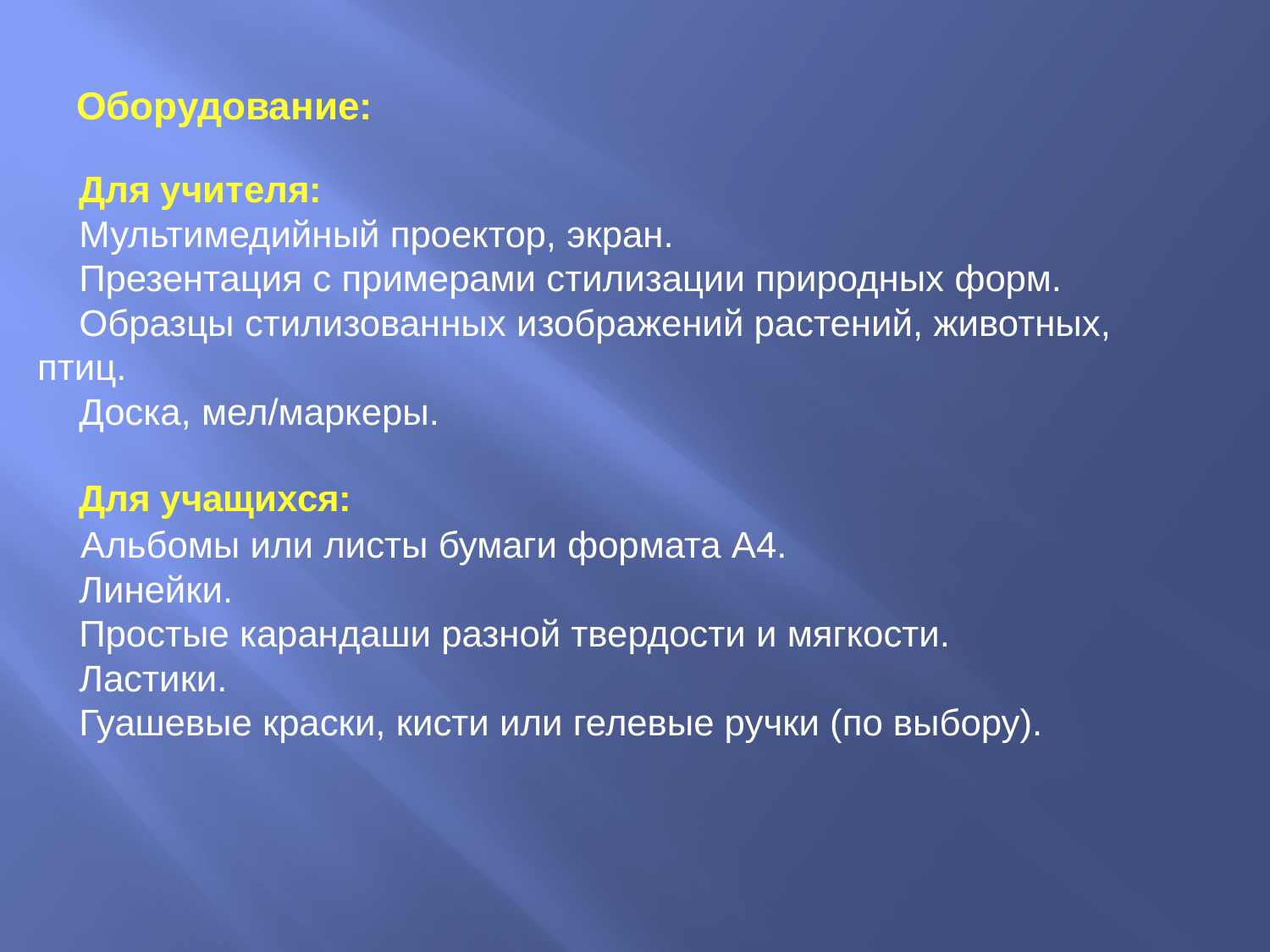

Оборудование:

    Для учителя:
    Мультимедийный проектор, экран.
    Презентация с примерами стилизации природных форм.
    Образцы стилизованных изображений растений, животных, птиц.
    Доска, мел/маркеры.

    Для учащихся:
    Альбомы или листы бумаги формата А4.
    Линейки.
    Простые карандаши разной твердости и мягкости.
    Ластики.
    Гуашевые краски, кисти или гелевые ручки (по выбору).